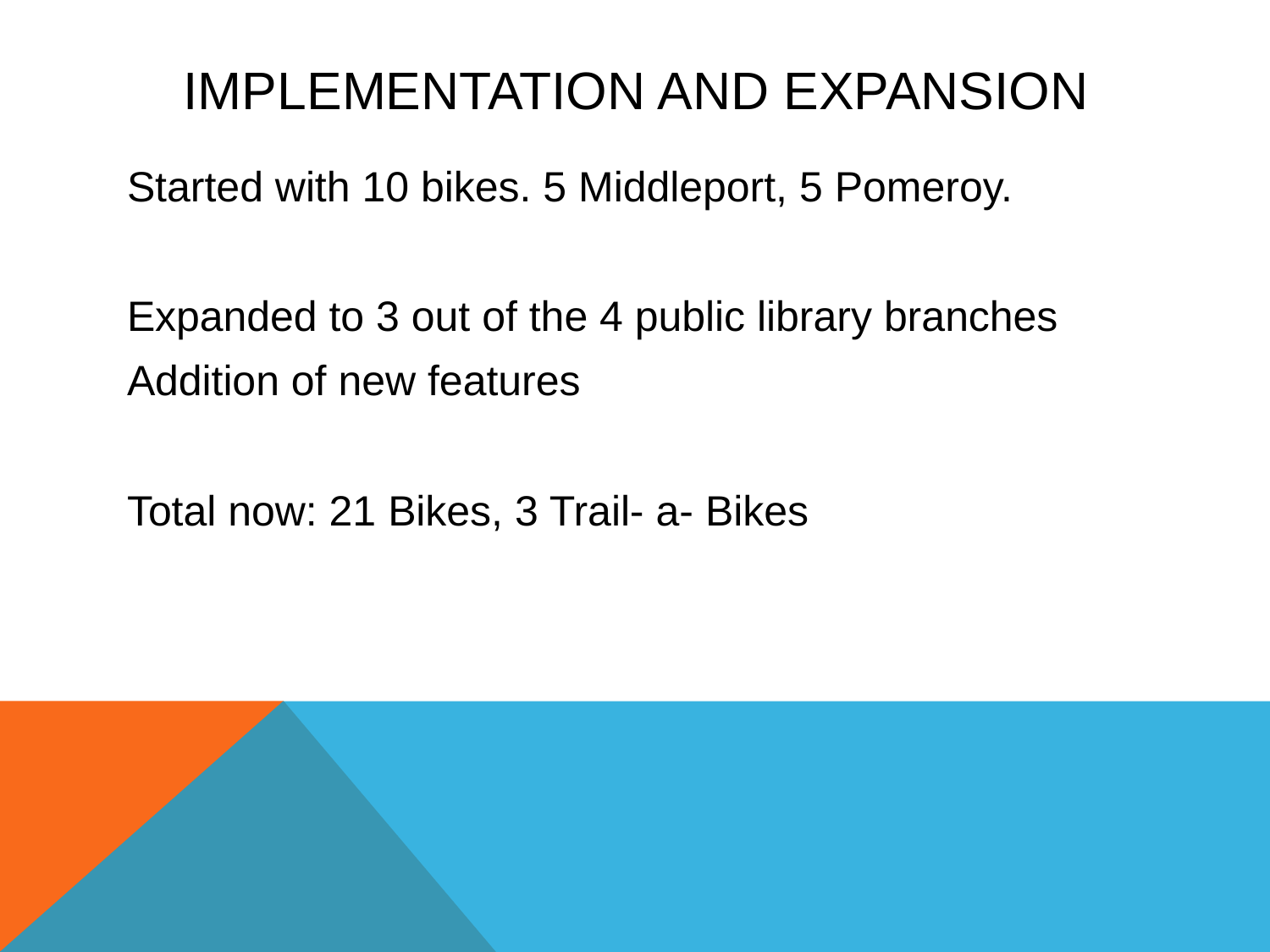

# Implementation and Expansion
Started with 10 bikes. 5 Middleport, 5 Pomeroy.

Expanded to 3 out of the 4 public library branches
Addition of new features

Total now: 21 Bikes, 3 Trail- a- Bikes